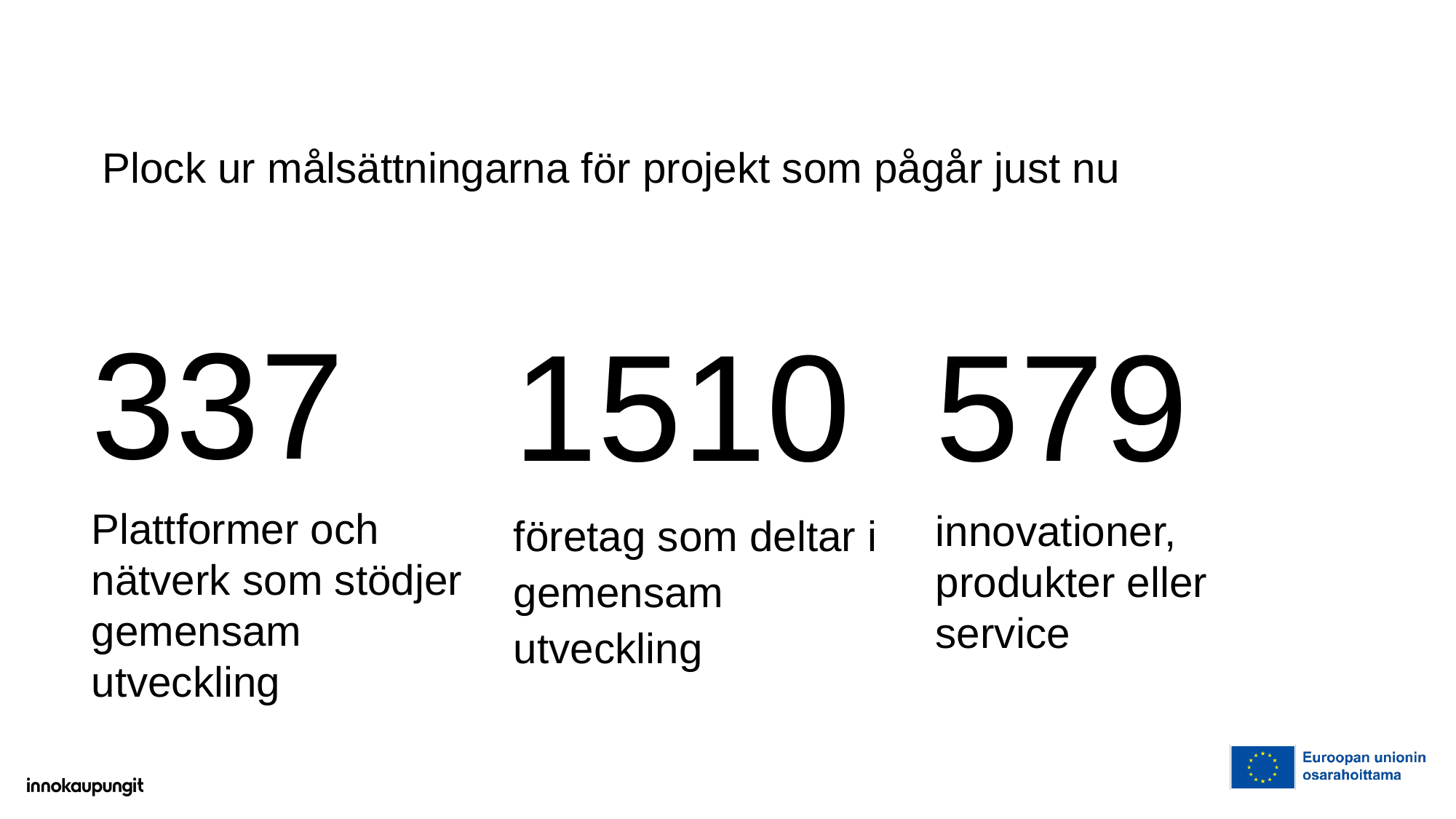

Plock ur målsättningarna för projekt som pågår just nu
337
1510
579
Plattformer och nätverk som stödjer gemensam utveckling

företag som deltar i gemensam utveckling

innovationer, produkter eller service